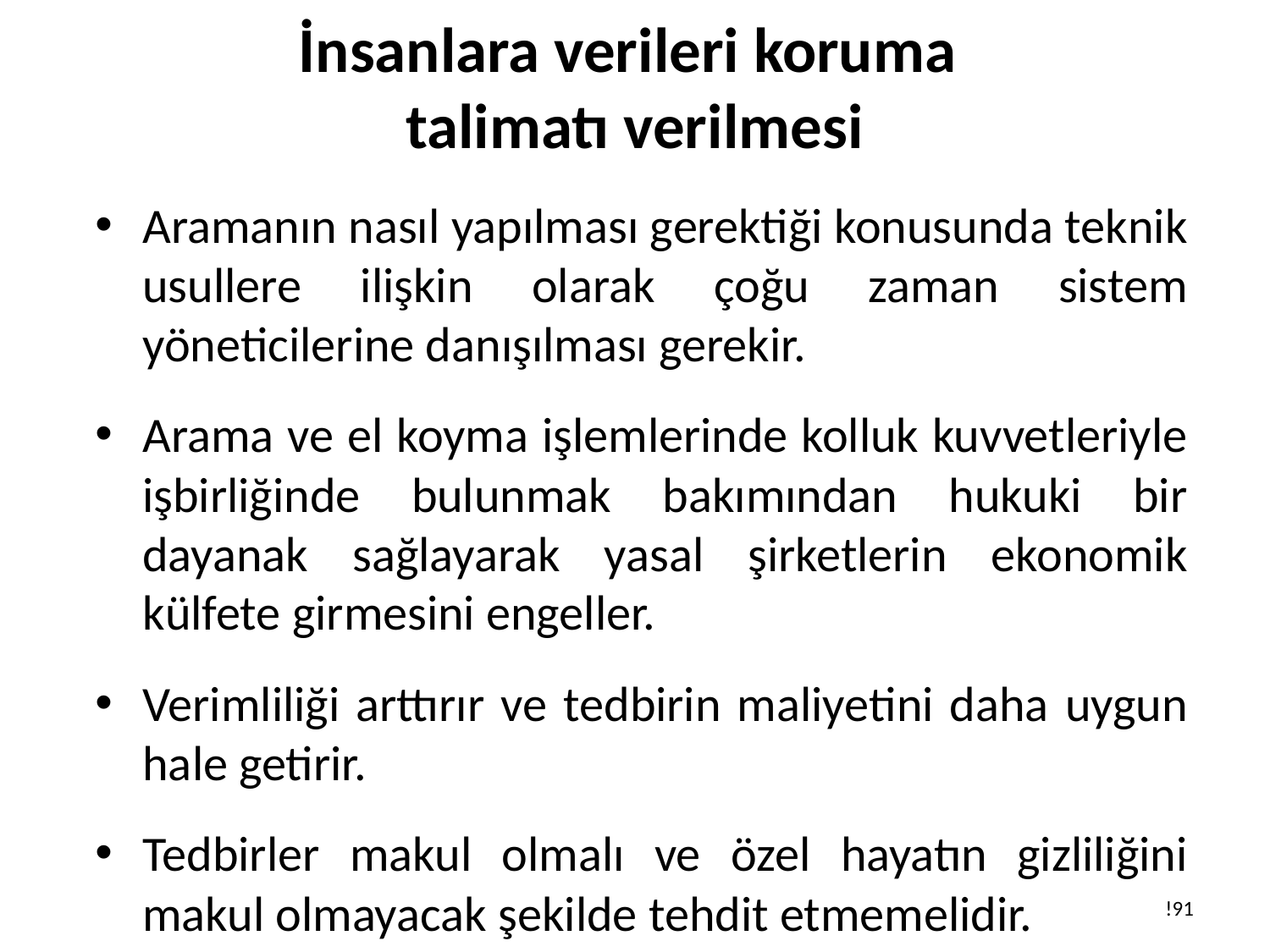

# İnsanlara verileri koruma talimatı verilmesi
Aramanın nasıl yapılması gerektiği konusunda teknik usullere ilişkin olarak çoğu zaman sistem yöneticilerine danışılması gerekir.
Arama ve el koyma işlemlerinde kolluk kuvvetleriyle işbirliğinde bulunmak bakımından hukuki bir dayanak sağlayarak yasal şirketlerin ekonomik külfete girmesini engeller.
Verimliliği arttırır ve tedbirin maliyetini daha uygun hale getirir.
Tedbirler makul olmalı ve özel hayatın gizliliğini makul olmayacak şekilde tehdit etmemelidir.
!91